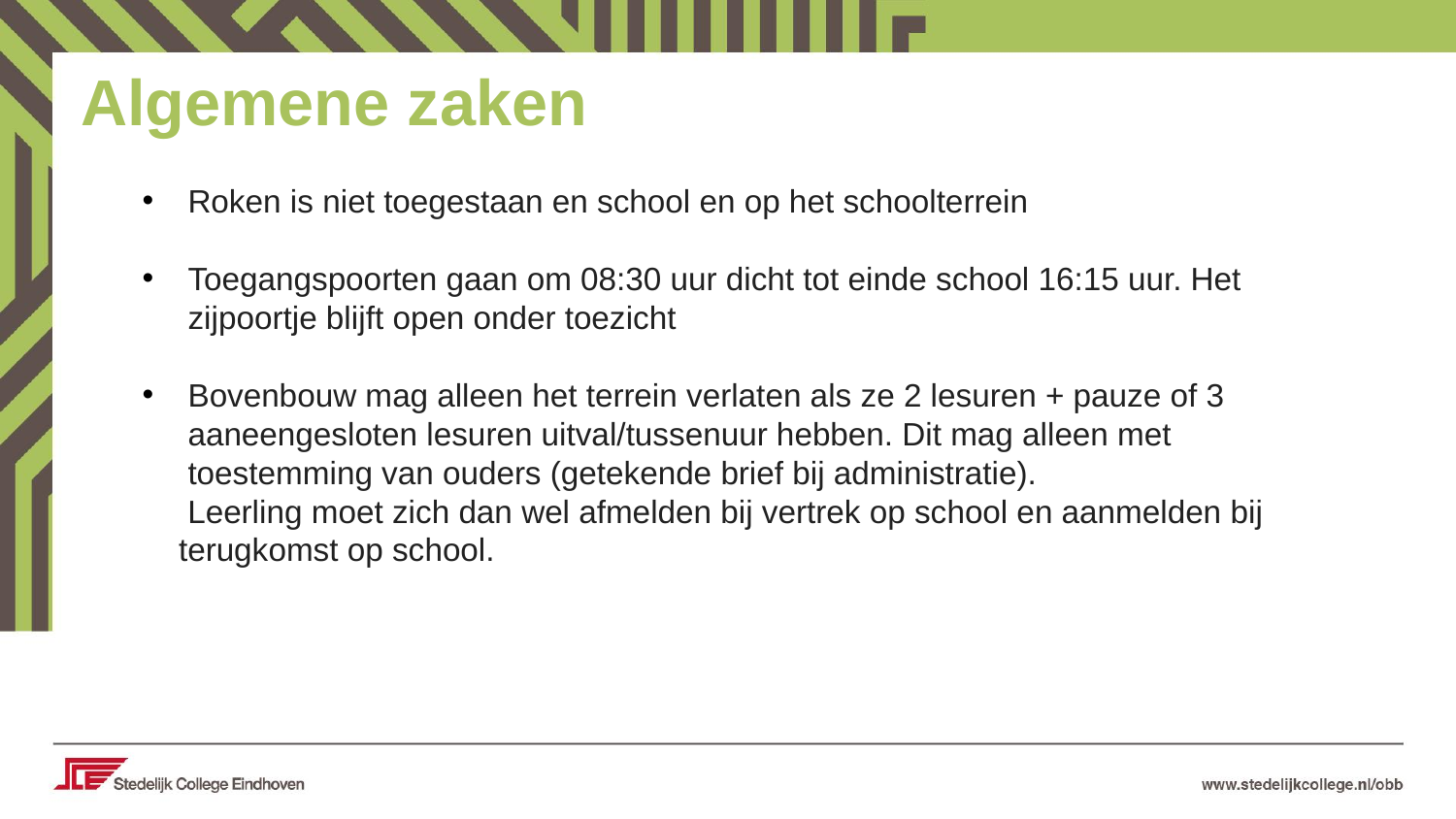

Algemene zaken
Roken is niet toegestaan en school en op het schoolterrein

Toegangspoorten gaan om 08:30 uur dicht tot einde school 16:15 uur. Het zijpoortje blijft open onder toezicht

Bovenbouw mag alleen het terrein verlaten als ze 2 lesuren + pauze of 3 aaneengesloten lesuren uitval/tussenuur hebben. Dit mag alleen met toestemming van ouders (getekende brief bij administratie).
	 Leerling moet zich dan wel afmelden bij vertrek op school en aanmelden bij  terugkomst op school.